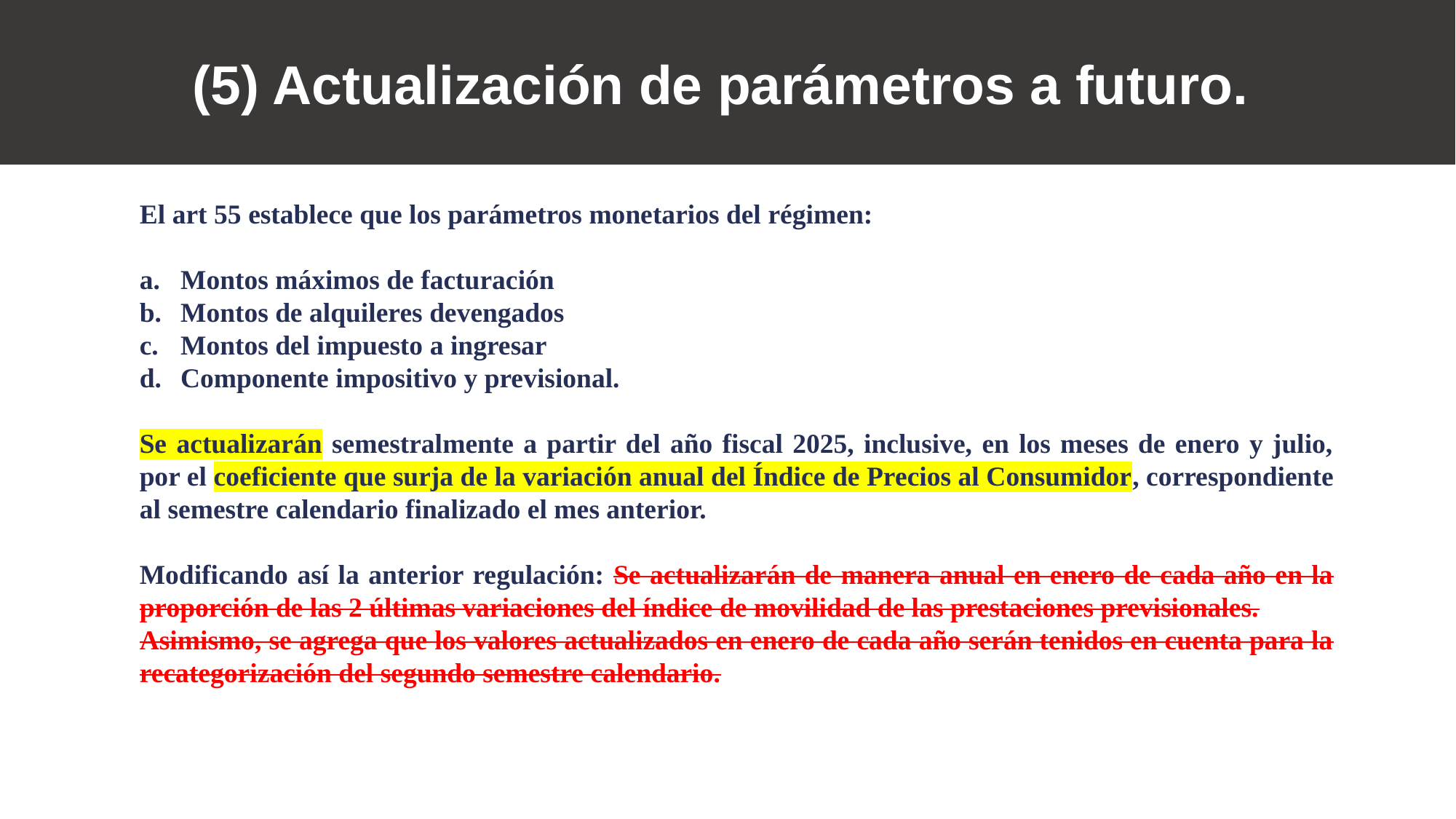

(5) Actualización de parámetros a futuro.
El art 55 establece que los parámetros monetarios del régimen:

Montos máximos de facturación
Montos de alquileres devengados
Montos del impuesto a ingresar
Componente impositivo y previsional.

Se actualizarán semestralmente a partir del año fiscal 2025, inclusive, en los meses de enero y julio, por el coeficiente que surja de la variación anual del Índice de Precios al Consumidor, correspondiente al semestre calendario finalizado el mes anterior.

Modificando así la anterior regulación: Se actualizarán de manera anual en enero de cada año en la proporción de las 2 últimas variaciones del índice de movilidad de las prestaciones previsionales.
Asimismo, se agrega que los valores actualizados en enero de cada año serán tenidos en cuenta para la recategorización del segundo semestre calendario.